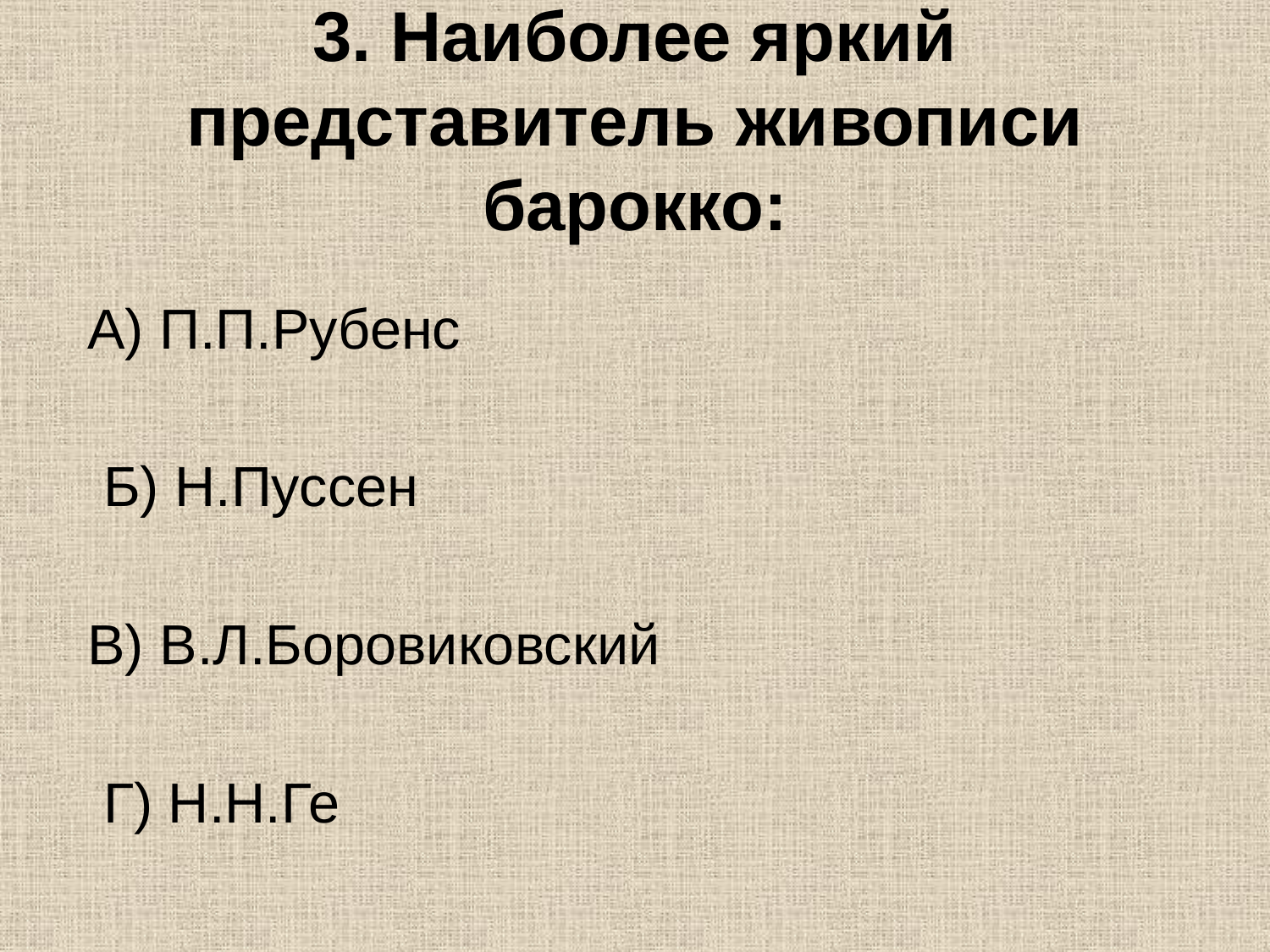

# 3. Наиболее яркий представитель живописи барокко:
А) П.П.Рубенс

 Б) Н.Пуссен

В) В.Л.Боровиковский

 Г) Н.Н.Ге